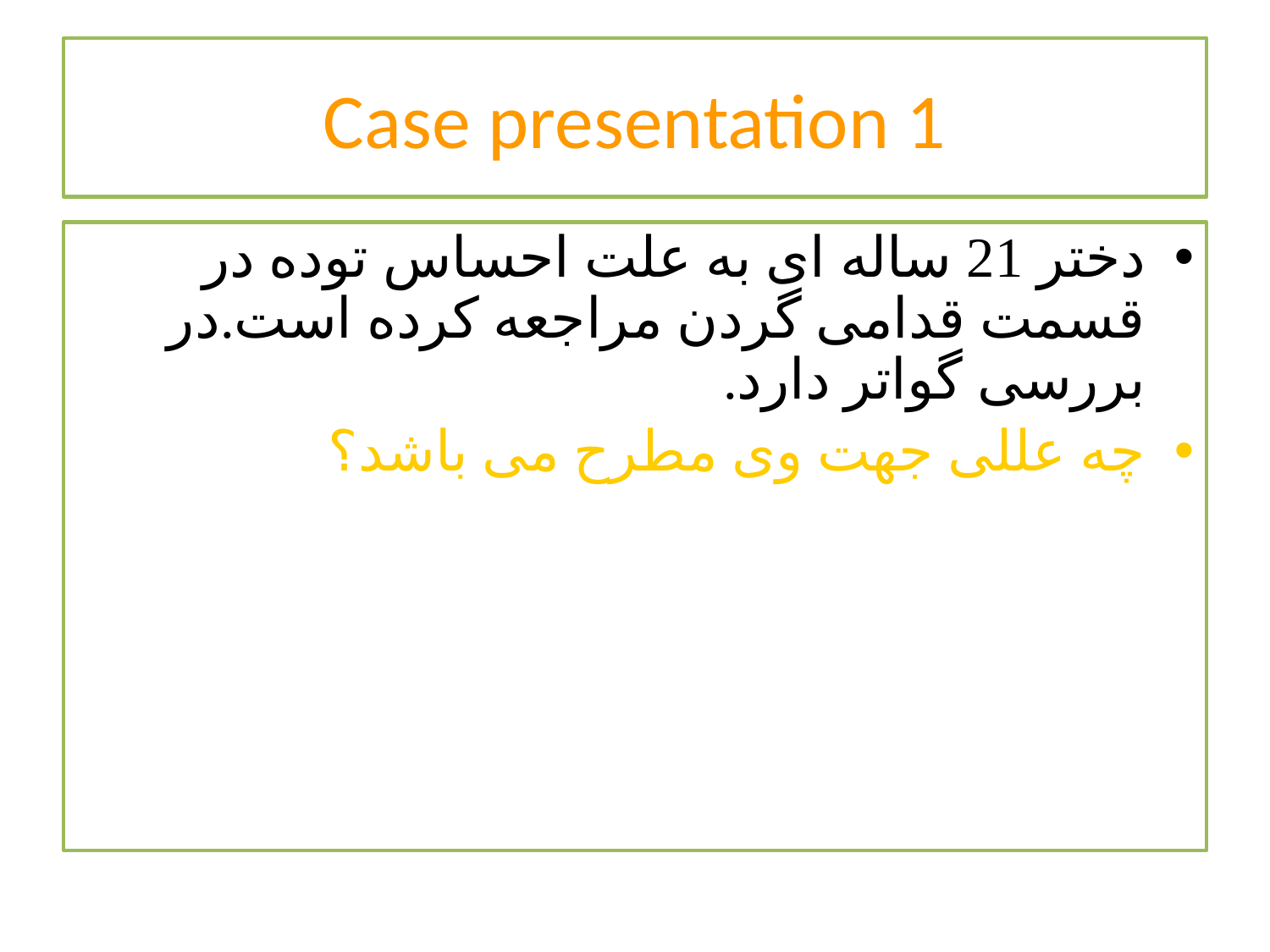

# Case presentation 1
دختر 21 ساله ای به علت احساس توده در قسمت قدامی گردن مراجعه کرده است.در بررسی گواتر دارد.
چه عللی جهت وی مطرح می باشد؟